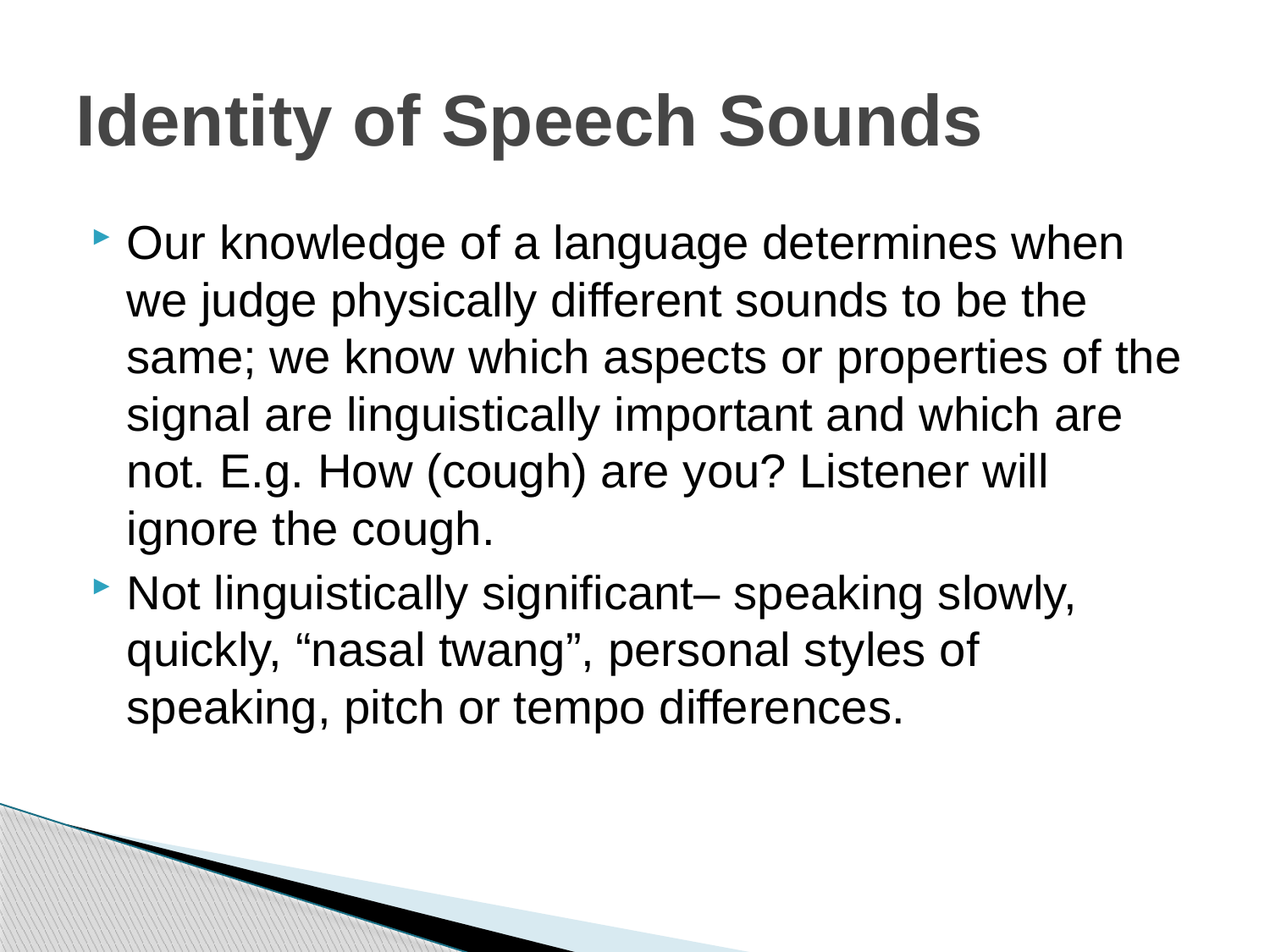

# Identity of Speech Sounds
Our knowledge of a language determines when we judge physically different sounds to be the same; we know which aspects or properties of the signal are linguistically important and which are not. E.g. How (cough) are you? Listener will ignore the cough.
Not linguistically significant– speaking slowly, quickly, “nasal twang”, personal styles of speaking, pitch or tempo differences.